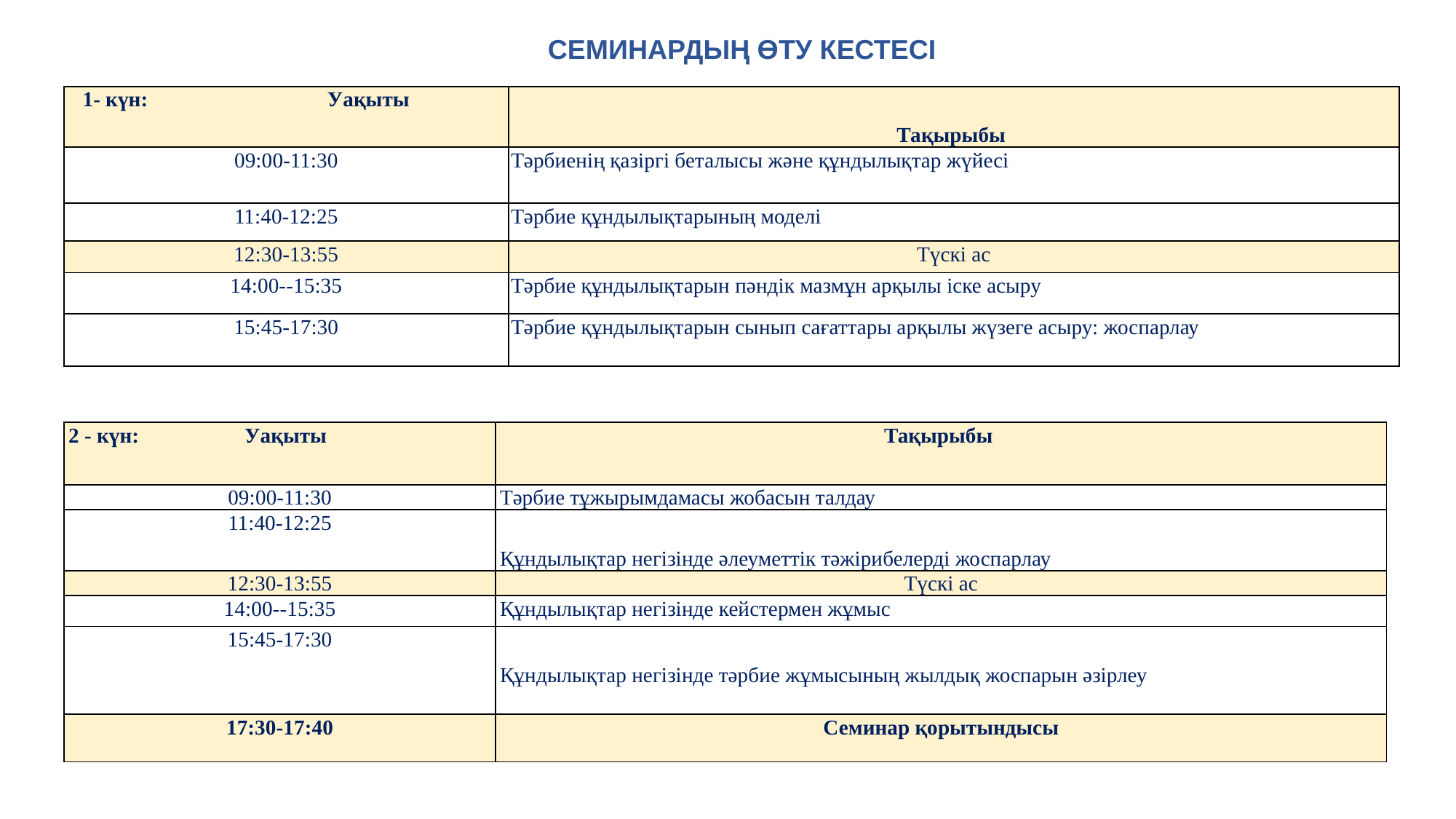

# СЕМИНАРДЫҢ ӨТУ КЕСТЕСІ
| 1- күн: Уақыты | Тақырыбы |
| --- | --- |
| 09:00-11:30 | Тәрбиенің қазіргі беталысы және құндылықтар жүйесі |
| 11:40-12:25 | Тәрбие құндылықтарының моделі |
| 12:30-13:55 | Түскі ас |
| 14:00--15:35 | Тәрбие құндылықтарын пәндік мазмұн арқылы іске асыру |
| 15:45-17:30 | Тәрбие құндылықтарын сынып сағаттары арқылы жүзеге асыру: жоспарлау |
| 2 - күн: Уақыты | Тақырыбы |
| --- | --- |
| 09:00-11:30 | Тәрбие тұжырымдамасы жобасын талдау |
| 11:40-12:25 | Құндылықтар негізінде әлеуметтік тәжірибелерді жоспарлау |
| 12:30-13:55 | Түскі ас |
| 14:00--15:35 | Құндылықтар негізінде кейстермен жұмыс |
| 15:45-17:30 | Құндылықтар негізінде тәрбие жұмысының жылдық жоспарын әзірлеу |
| 17:30-17:40 | Семинар қорытындысы |